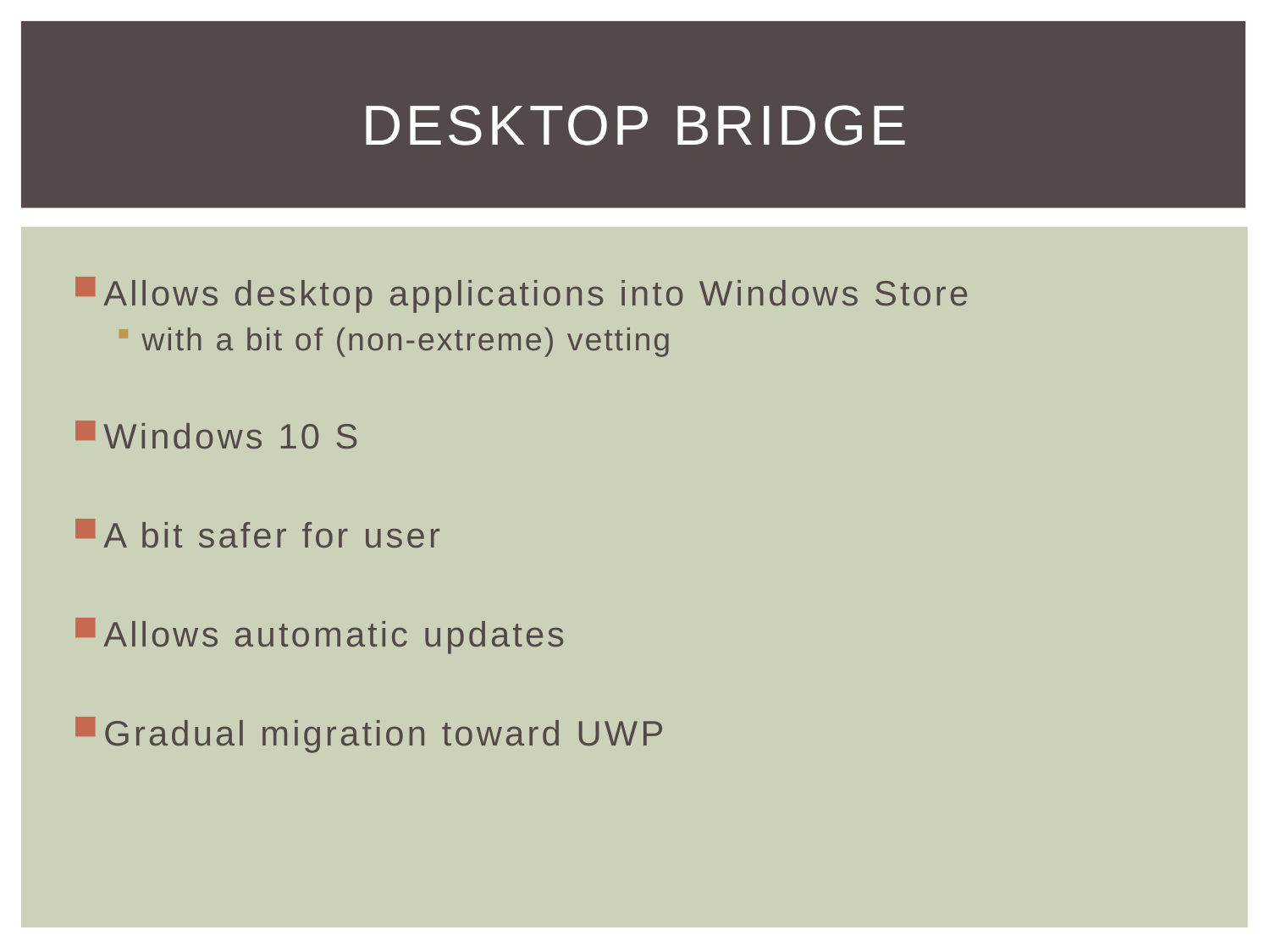

# Desktop Bridge
Allows desktop applications into Windows Store
with a bit of (non-extreme) vetting

Windows 10 S

A bit safer for user

Allows automatic updates

Gradual migration toward UWP